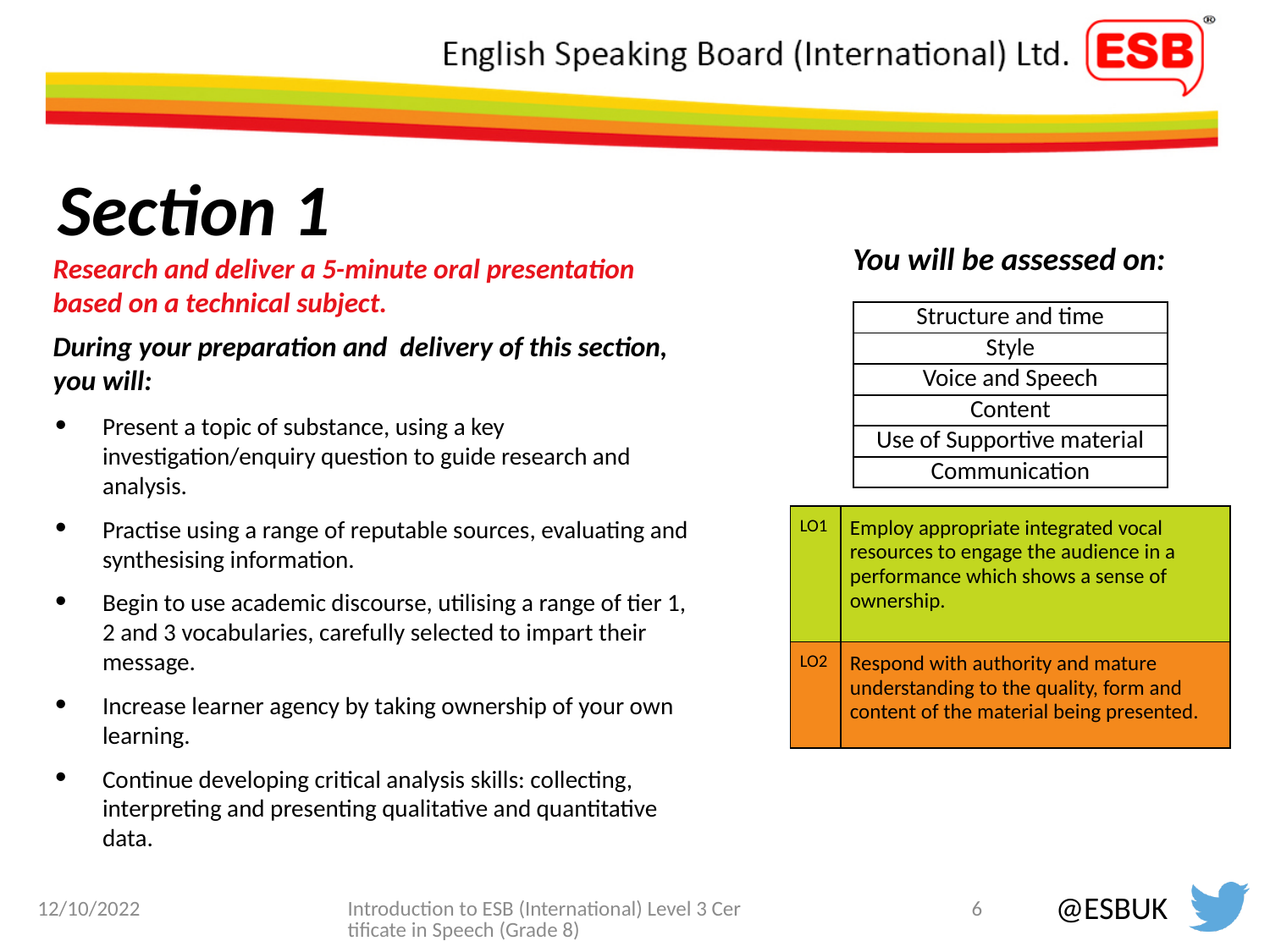

# Section 1
You will be assessed on:
Research and deliver a 5-minute oral presentation based on a technical subject.
During your preparation and  delivery of this section, you will:
| Structure and time |
| --- |
| Style |
| Voice and Speech |
| Content |
| Use of Supportive material |
| Communication |
Present a topic of substance, using a key investigation/enquiry question to guide research and analysis.
Practise using a range of reputable sources, evaluating and synthesising information.
Begin to use academic discourse, utilising a range of tier 1, 2 and 3 vocabularies, carefully selected to impart their message.
Increase learner agency by taking ownership of your own learning.
Continue developing critical analysis skills: collecting, interpreting and presenting qualitative and quantitative data.
| LO1 | Employ appropriate integrated vocal resources to engage the audience in a performance which shows a sense of ownership. |
| --- | --- |
| LO2 | Respond with authority and mature understanding to the quality, form and content of the material being presented. |
12/10/2022
Introduction to ESB (International) Level 3 Certificate in Speech (Grade 8)
6